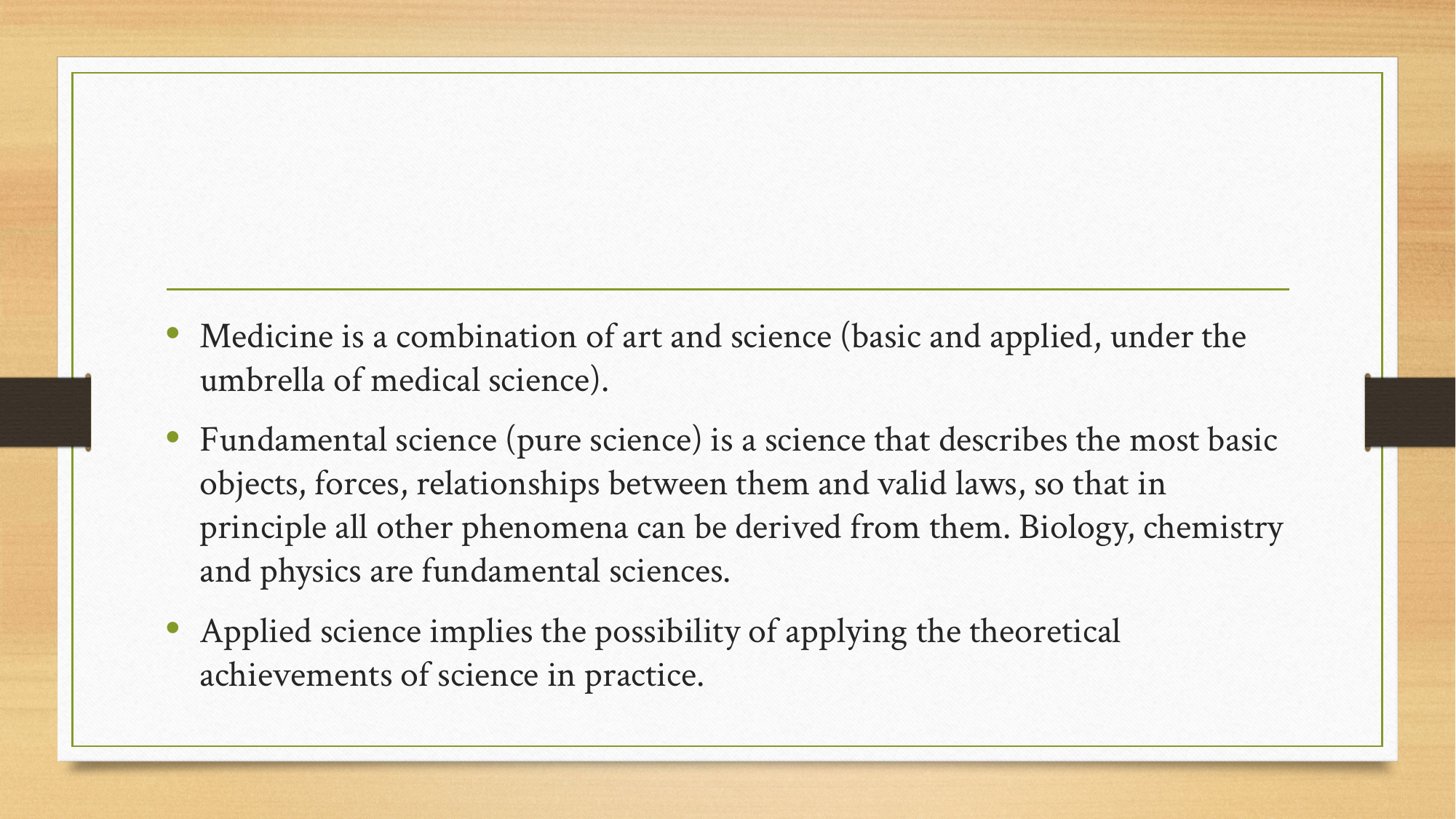

Medicine is a combination of art and science (basic and applied, under the umbrella of medical science).
Fundamental science (pure science) is a science that describes the most basic objects, forces, relationships between them and valid laws, so that in principle all other phenomena can be derived from them. Biology, chemistry and physics are fundamental sciences.
Applied science implies the possibility of applying the theoretical achievements of science in practice.